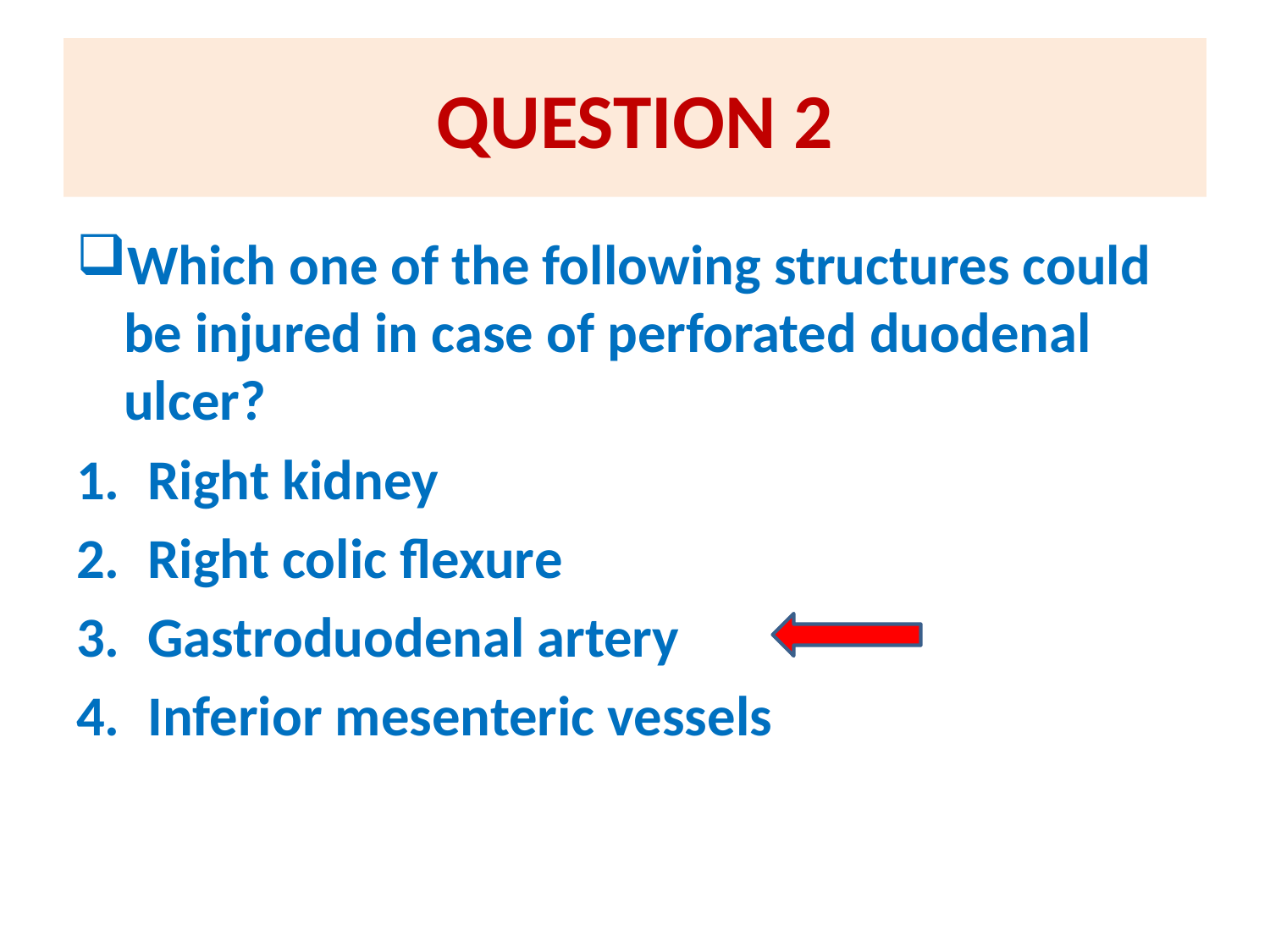

# QUESTION 2
Which one of the following structures could be injured in case of perforated duodenal ulcer?
Right kidney
Right colic flexure
Gastroduodenal artery
Inferior mesenteric vessels